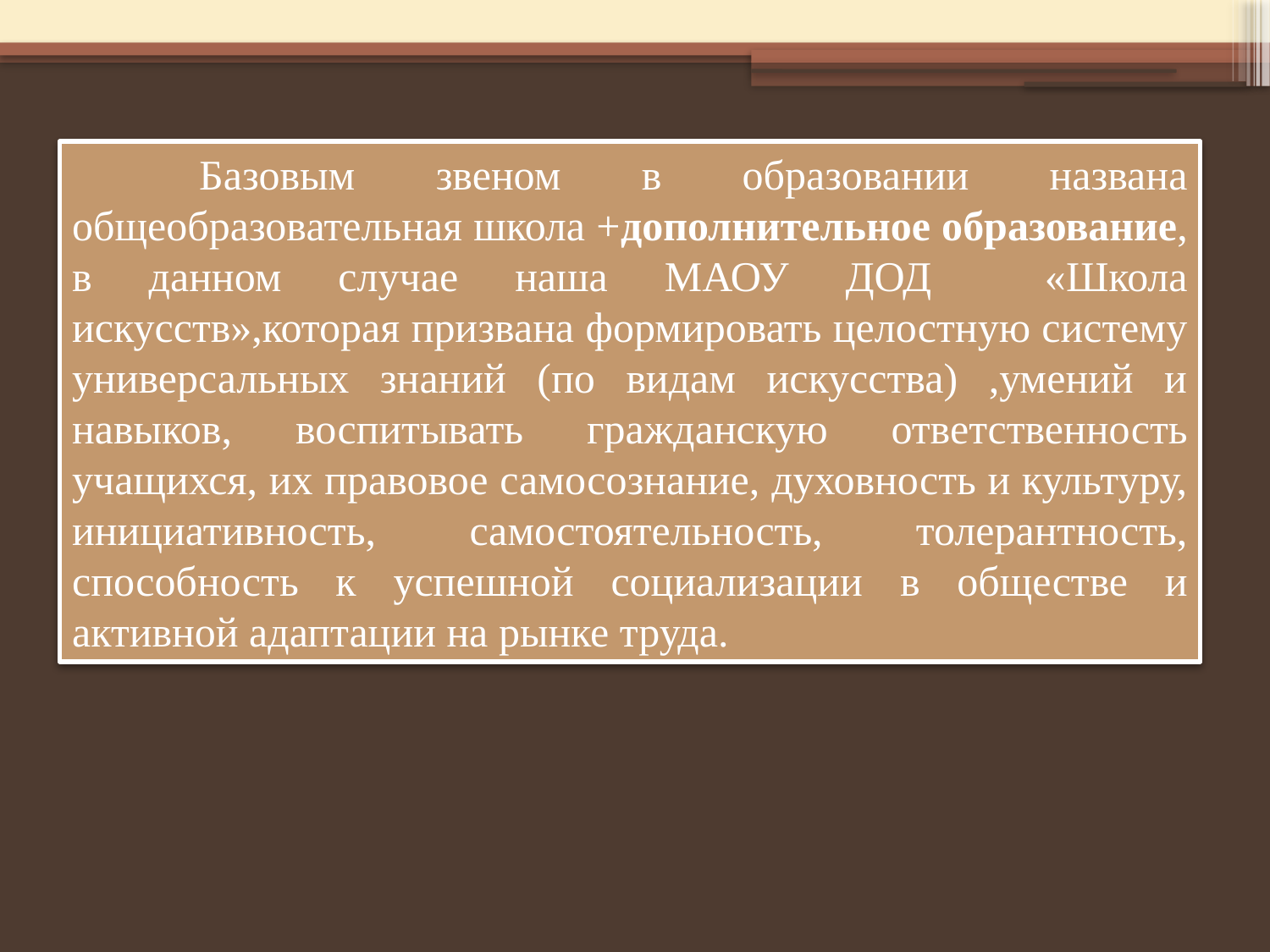

Базовым звеном в образовании названа общеобразовательная школа +дополнительное образование, в данном случае наша МАОУ ДОД  «Школа искусств»,которая призвана формировать целостную систему универсальных знаний (по видам искусства) ,умений и навыков, воспитывать гражданскую ответственность учащихся, их правовое самосознание, духовность и культуру, инициативность, самостоятельность, толерантность, способность к успешной социализации в обществе и активной адаптации на рынке труда.